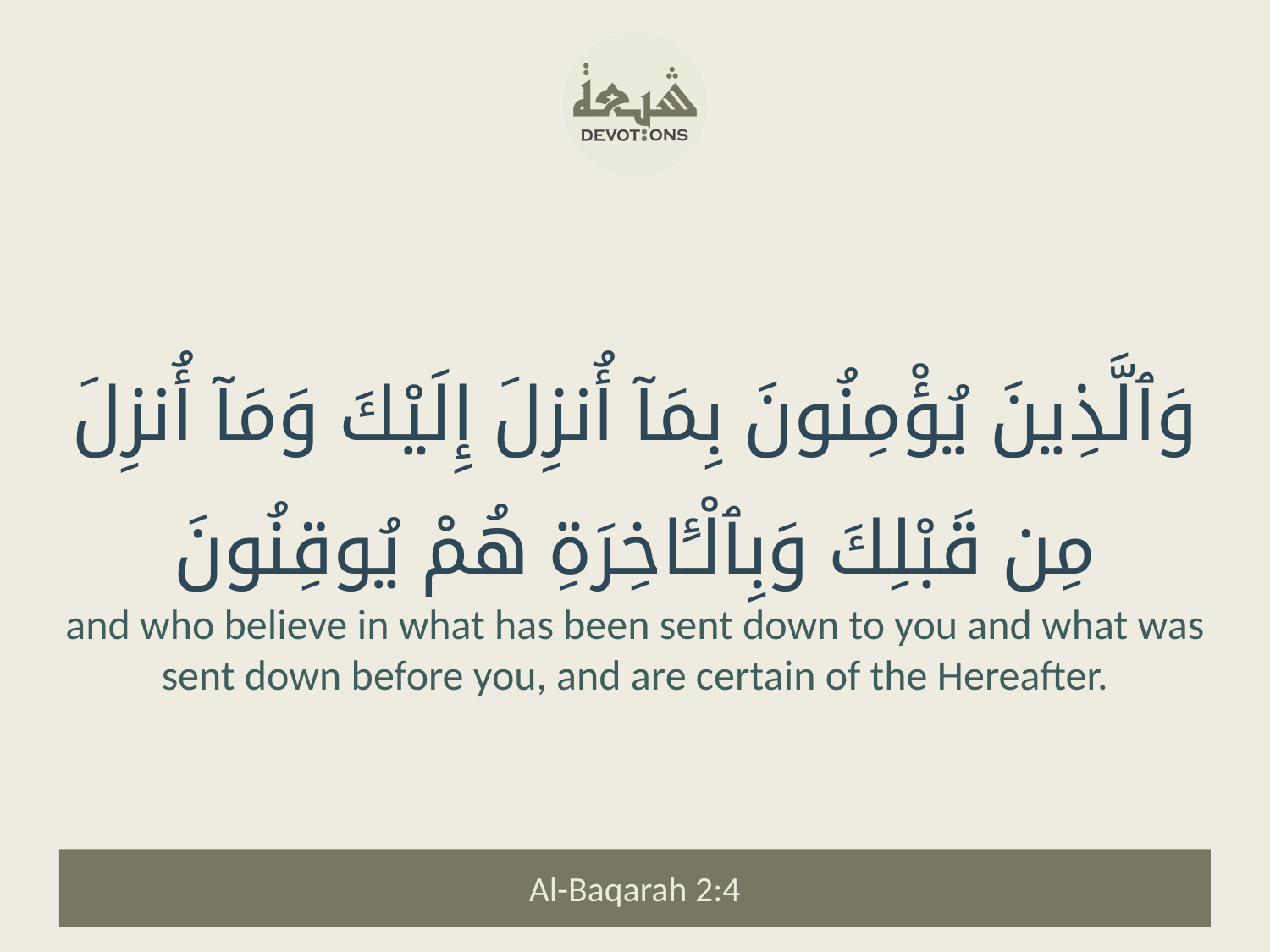

وَٱلَّذِينَ يُؤْمِنُونَ بِمَآ أُنزِلَ إِلَيْكَ وَمَآ أُنزِلَ مِن قَبْلِكَ وَبِٱلْـَٔاخِرَةِ هُمْ يُوقِنُونَ
and who believe in what has been sent down to you and what was sent down before you, and are certain of the Hereafter.
Al-Baqarah 2:4